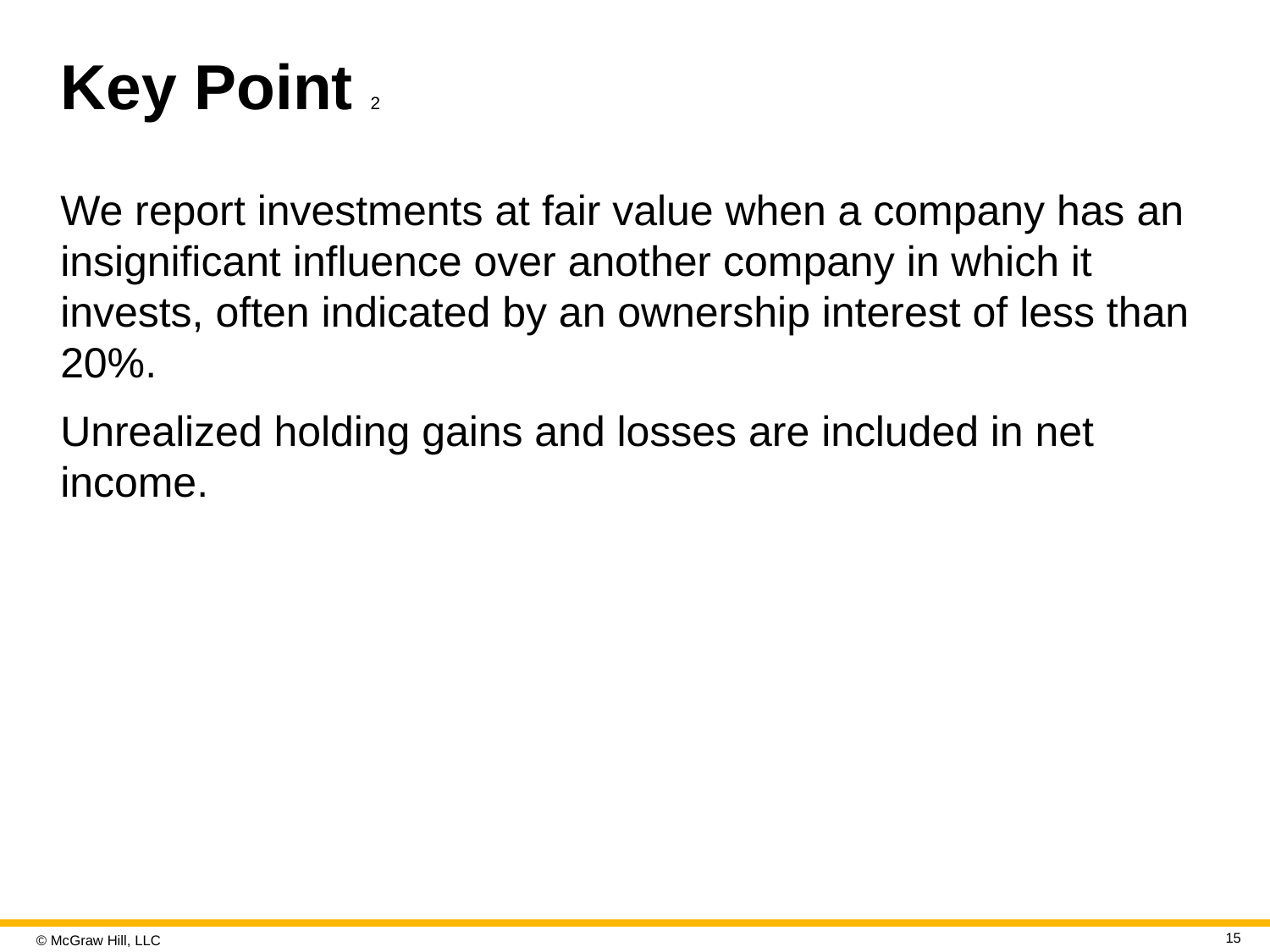

# Key Point 2
We report investments at fair value when a company has an insignificant influence over another company in which it invests, often indicated by an ownership interest of less than 20%.
Unrealized holding gains and losses are included in net income.
15